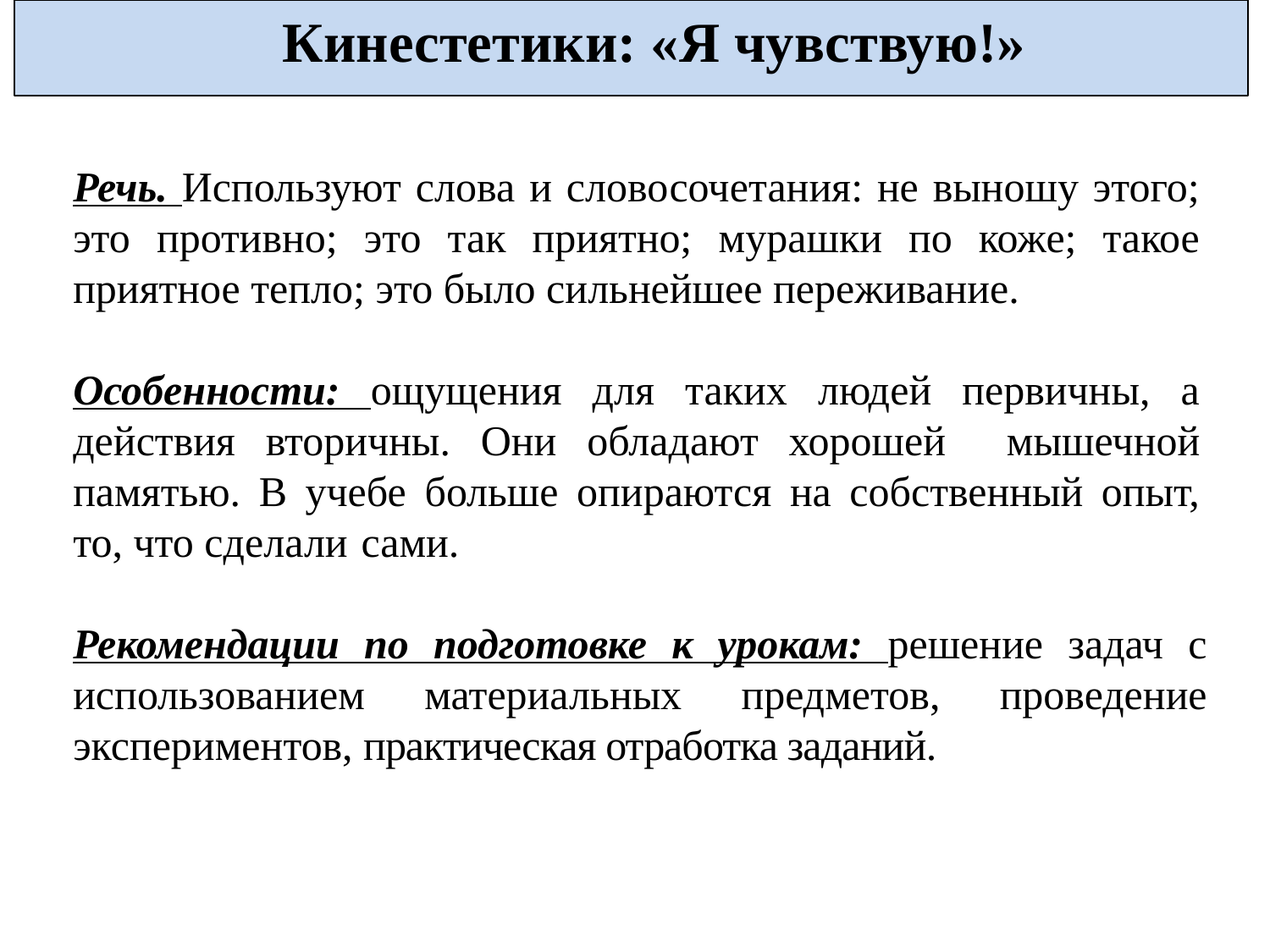

Кинестетики: «Я чувствую!»

Речь. Используют слова и словосочетания: не выношу этого; это противно; это так приятно; мурашки по коже; такое приятное тепло; это было сильнейшее переживание.

Особенности: ощущения для таких людей первичны, а действия вто­ричны. Они обладают хорошей  мышечной памятью. В учебе больше опираются на собственный опыт, то, что сделали сами.

Рекомендации по подготовке к урокам: решение задач с использованием материаль­ных предметов, проведение экспериментов, практическая отработка заданий.